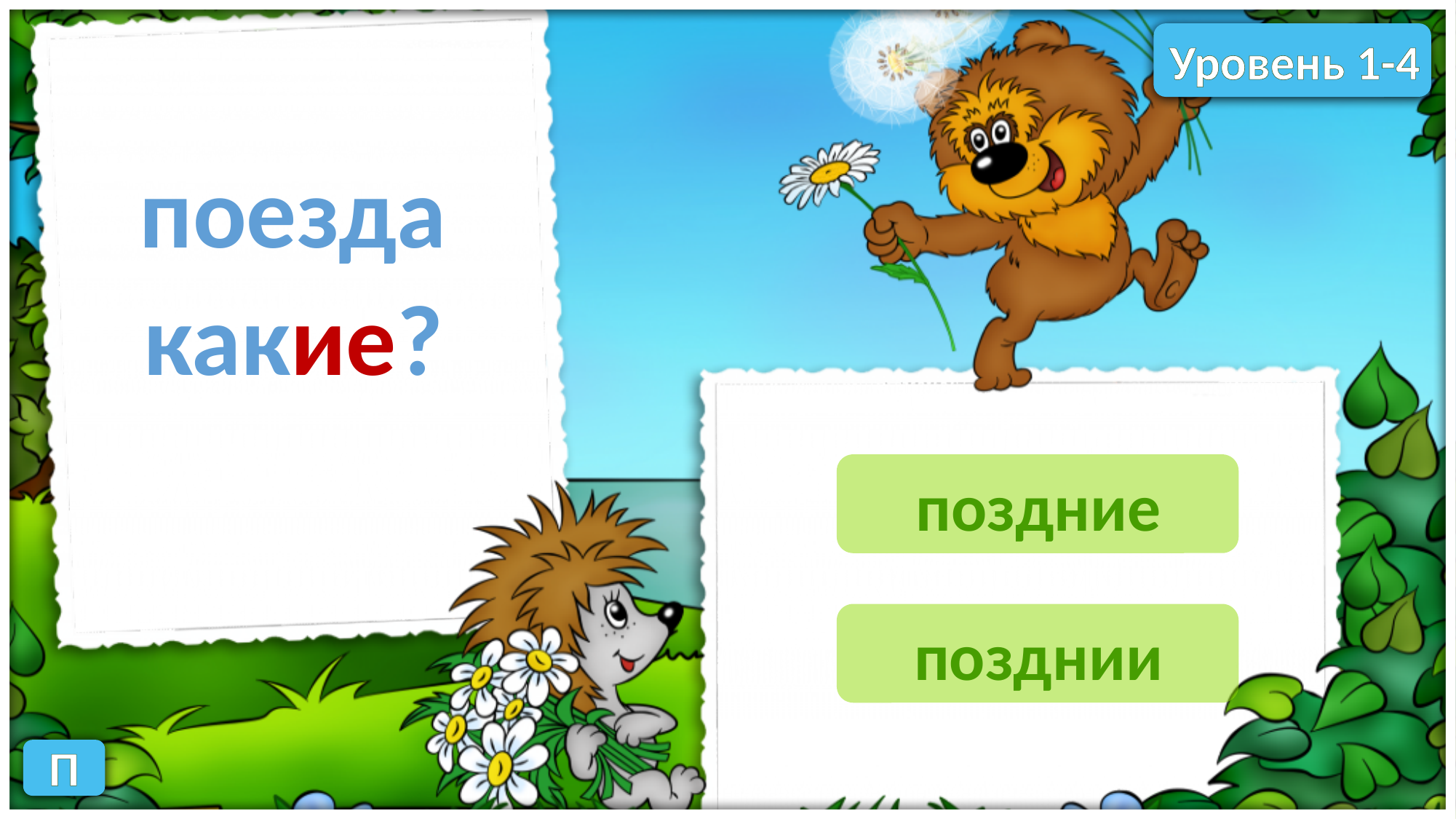

Уровень 1-4
поезда
какие?

поздние

позднии
П